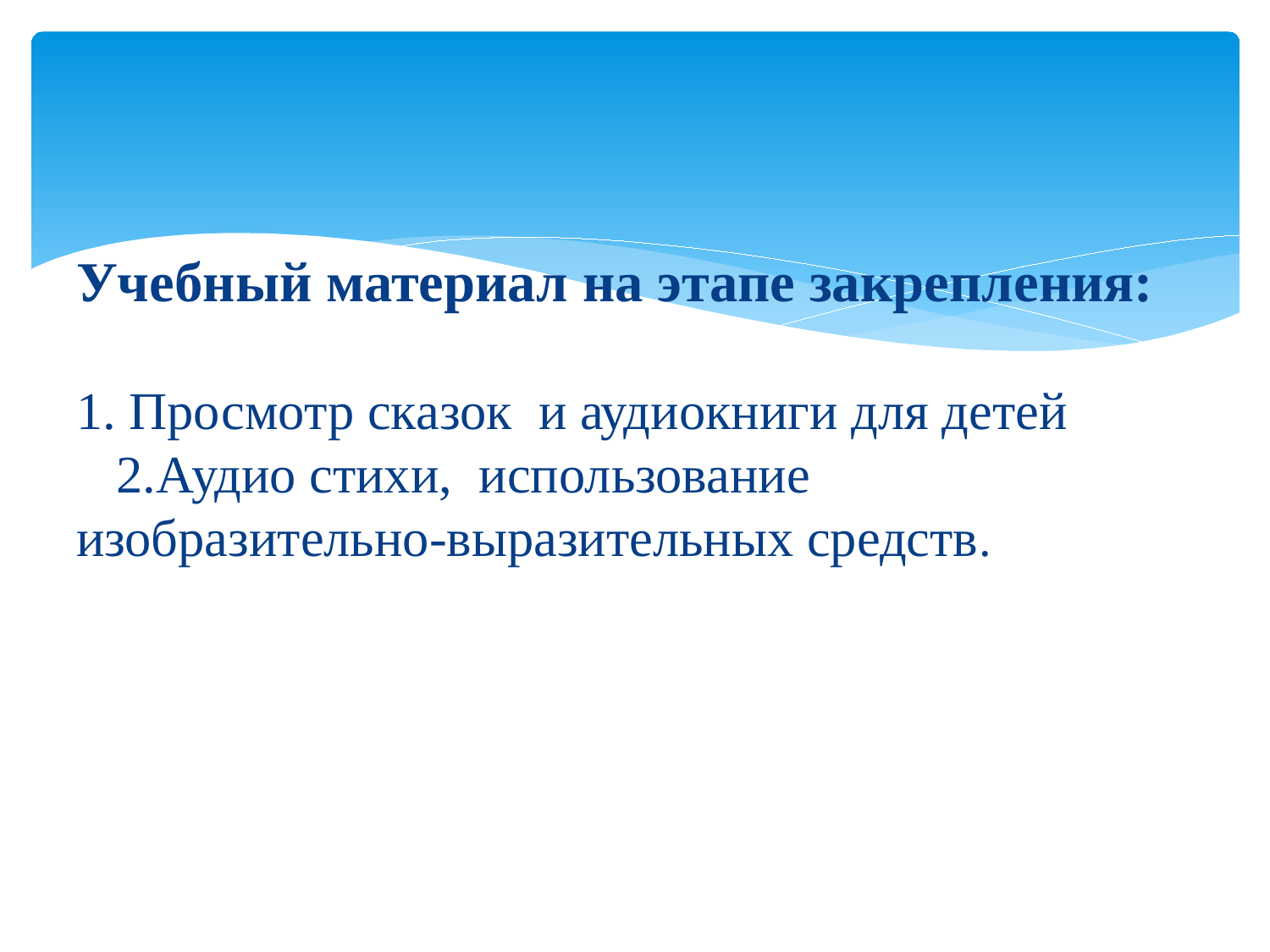

# Учебный материал на этапе закрепления: 1. Просмотр сказок  и аудиокниги для детей             2.Аудио стихи,  использование изобразительно-выразительных средств.